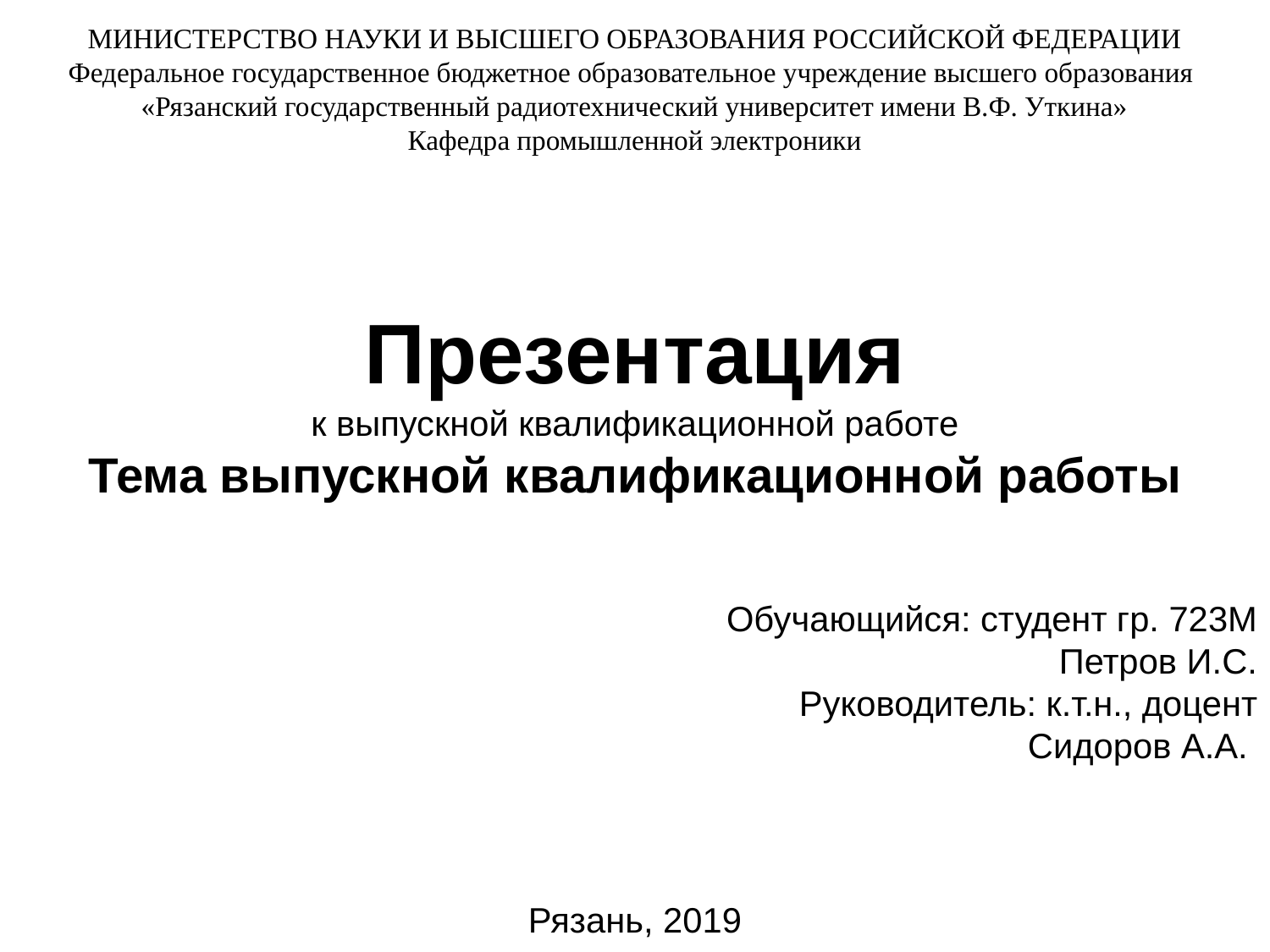

# МИНИСТЕРСТВО НАУКИ И ВЫСШЕГО ОБРАЗОВАНИЯ РОССИЙСКОЙ ФЕДЕРАЦИИ Федеральное государственное бюджетное образовательное учреждение высшего образования «Рязанский государственный радиотехнический университет имени В.Ф. Уткина» Кафедра промышленной электроники
Презентация
к выпускной квалификационной работе
Тема выпускной квалификационной работы
Обучающийся: студент гр. 723М
Петров И.С.
Руководитель: к.т.н., доцент
Сидоров А.А.
Рязань, 2019